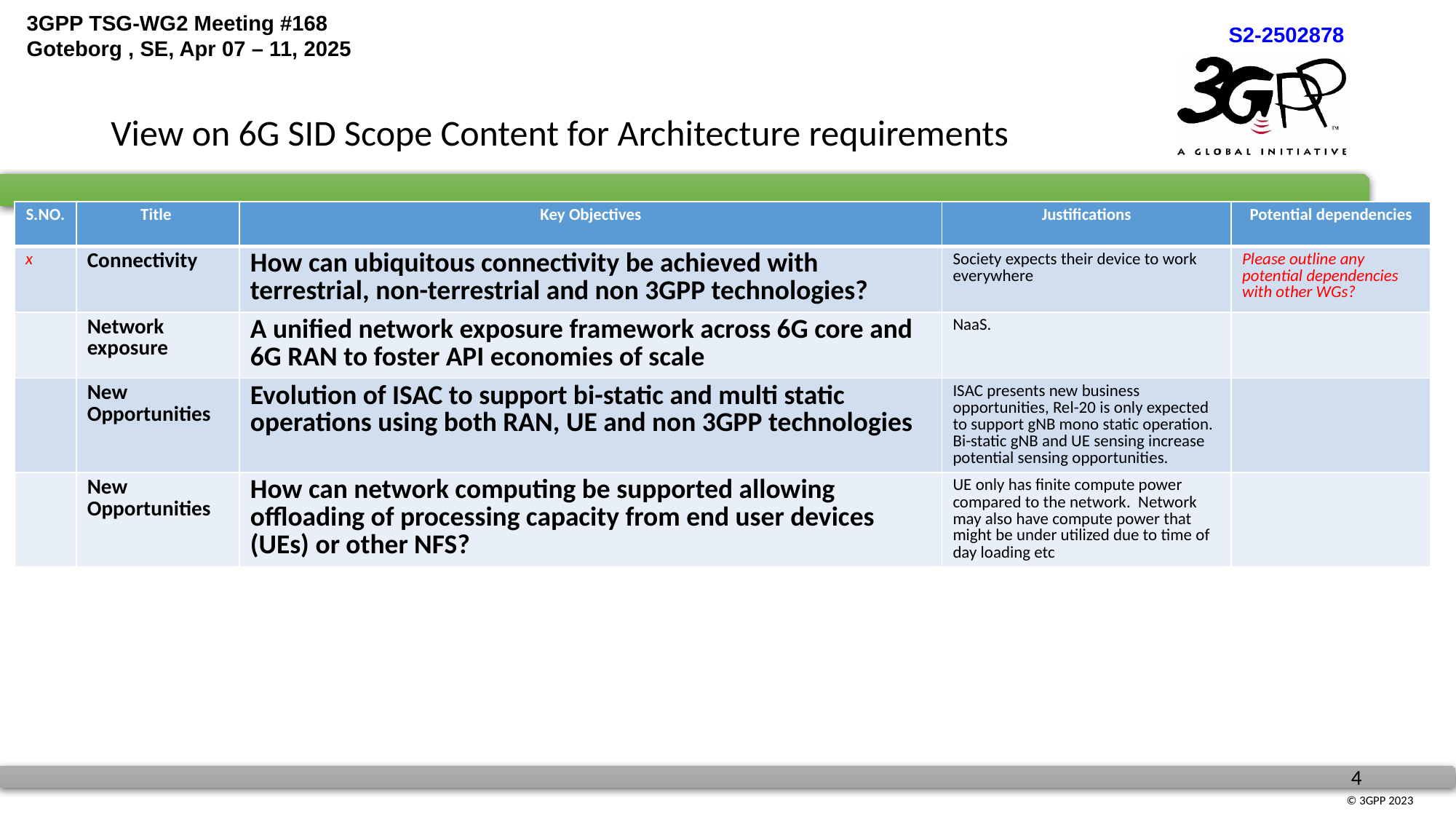

# View on 6G SID Scope Content for Architecture requirements
| S.NO. | Title | Key Objectives | Justifications | Potential dependencies |
| --- | --- | --- | --- | --- |
| x | Connectivity | How can ubiquitous connectivity be achieved with terrestrial, non-terrestrial and non 3GPP technologies? | Society expects their device to work everywhere | Please outline any potential dependencies with other WGs? |
|  | Network exposure | A unified network exposure framework across 6G core and 6G RAN to foster API economies of scale | NaaS. |  |
|  | New Opportunities | Evolution of ISAC to support bi-static and multi static operations using both RAN, UE and non 3GPP technologies | ISAC presents new business opportunities, Rel-20 is only expected to support gNB mono static operation. Bi-static gNB and UE sensing increase potential sensing opportunities. |  |
|  | New Opportunities | How can network computing be supported allowing offloading of processing capacity from end user devices (UEs) or other NFS? | UE only has finite compute power compared to the network. Network may also have compute power that might be under utilized due to time of day loading etc |  |